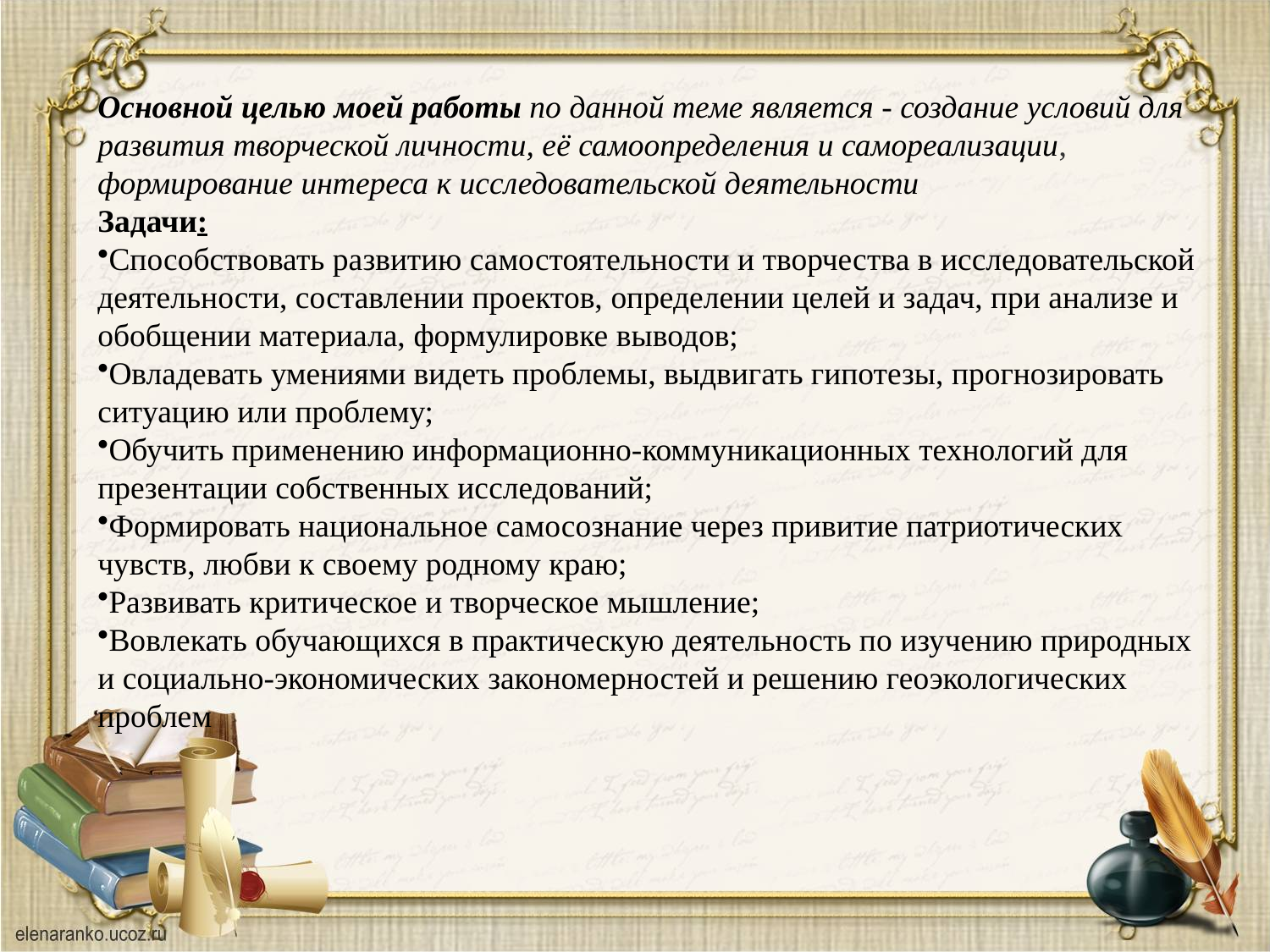

Основной целью моей работы по данной теме является - создание условий для развития творческой личности, её самоопределения и самореализации, формирование интереса к исследовательской деятельности
Задачи:
Способствовать развитию самостоятельности и творчества в исследовательской деятельности, составлении проектов, определении целей и задач, при анализе и обобщении материала, формулировке выводов;
Овладевать умениями видеть проблемы, выдвигать гипотезы, прогнозировать ситуацию или проблему;
Обучить применению информационно-коммуникационных технологий для презентации собственных исследований;
Формировать национальное самосознание через привитие патриотических чувств, любви к своему родному краю;
Развивать критическое и творческое мышление;
Вовлекать обучающихся в практическую деятельность по изучению природных и социально-экономических закономерностей и решению геоэкологических проблем